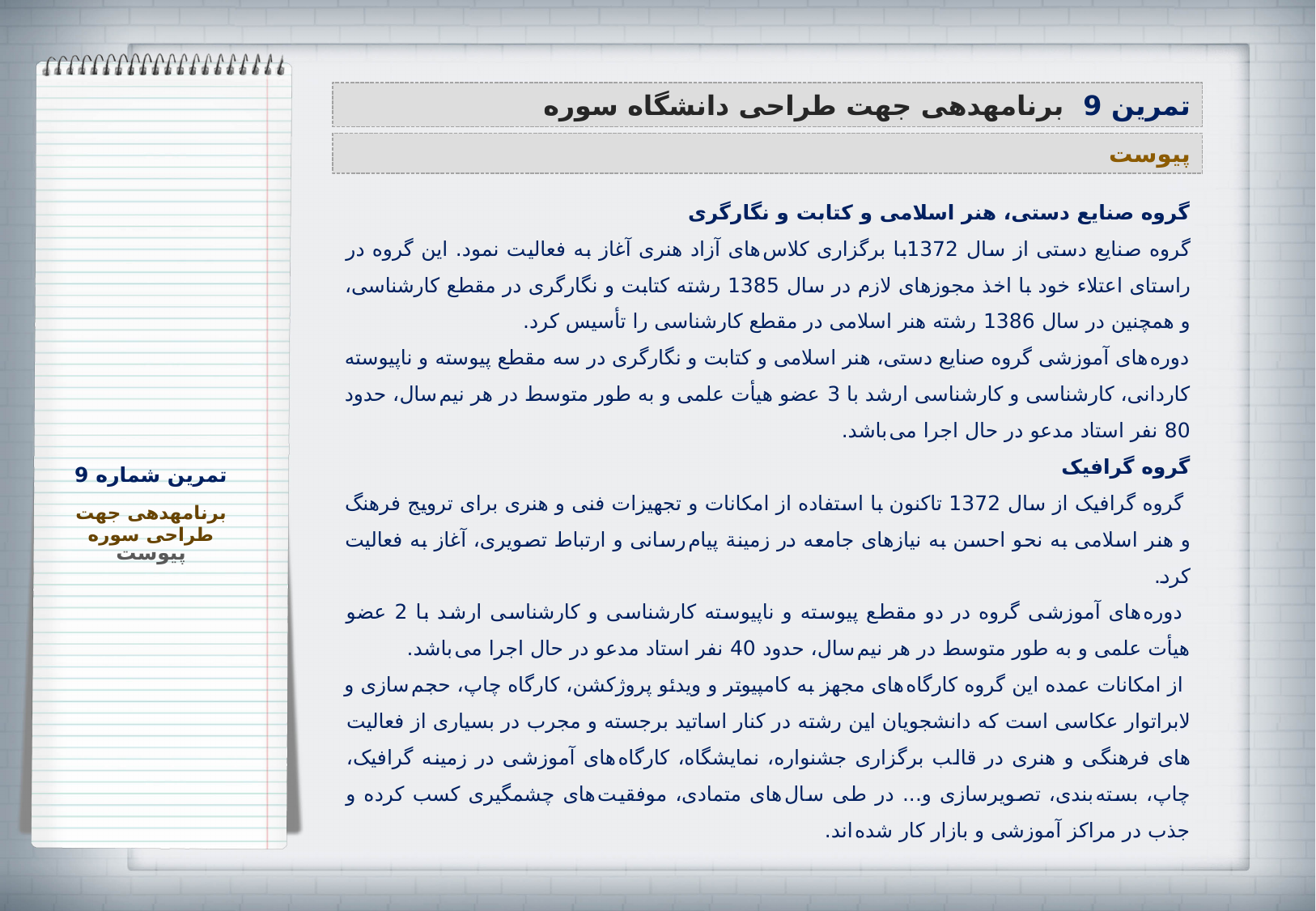

تمرین 9  برنامه‏دهی جهت طراحی دانشگاه سوره
پیوست
گروه صنایع دستی، هنر اسلامی و کتابت و نگارگری
گروه صنایع دستی از سال 1372با برگزاری کلاس های آزاد هنری آغاز به فعالیت نمود. این گروه در راستای اعتلاء خود با اخذ مجوزهای لازم در سال 1385 رشته کتابت و نگارگری در مقطع کارشناسی، و همچنین در سال 1386 رشته هنر اسلامی در مقطع کارشناسی را تأسیس کرد.
دوره های آموزشی گروه صنایع دستی، هنر اسلامی و کتابت و نگارگری در سه مقطع پیوسته و ناپیوسته کاردانی، کارشناسی و کارشناسی ارشد با 3 عضو هیأت علمی و به طور متوسط در هر نیم سال، حدود 80 نفر استاد مدعو در حال اجرا می باشد.
گروه گرافیک
 گروه گرافیک از سال 1372 تاکنون با استفاده از امکانات و تجهیزات فنی و هنری برای ترویج فرهنگ و هنر اسلامی به نحو احسن به نیازهای جامعه در زمینة پیام رسانی و ارتباط تصویری، آغاز به فعالیت کرد.
 دوره های آموزشی گروه در دو مقطع پیوسته و ناپیوسته کارشناسی و کارشناسی ارشد با 2 عضو هیأت علمی و به طور متوسط در هر نیم سال، حدود 40 نفر استاد مدعو در حال اجرا می باشد.
 از امکانات عمده این گروه کارگاه های مجهز به کامپیوتر و ویدئو پروژکشن، کارگاه چاپ، حجم سازی و لابراتوار عکاسی است که دانشجویان این رشته در کنار اساتید برجسته و مجرب در بسیاری از فعالیت های فرهنگی و هنری در قالب برگزاری جشنواره، نمایشگاه، کارگاه های آموزشی در زمینه گرافیک، چاپ، بسته بندی، تصویرسازی و... در طی سال های متمادی، موفقیت های چشمگیری کسب کرده و جذب در مراکز آموزشی و بازار کار شده اند.
تمرین شماره 9
برنامه‏دهی جهت طراحی سوره
پیوست